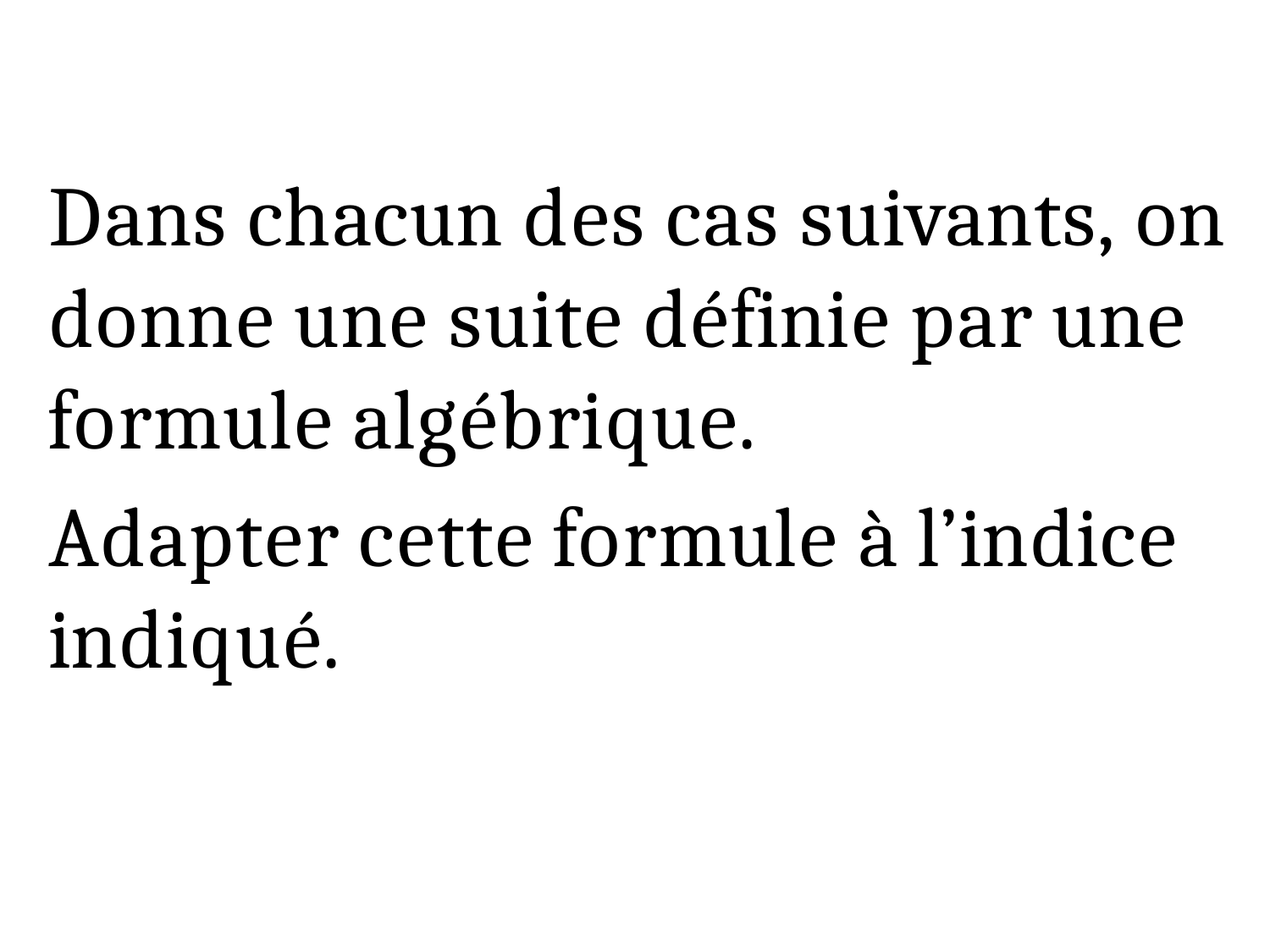

Dans chacun des cas suivants, on donne une suite définie par une formule algébrique.
Adapter cette formule à l’indice indiqué.